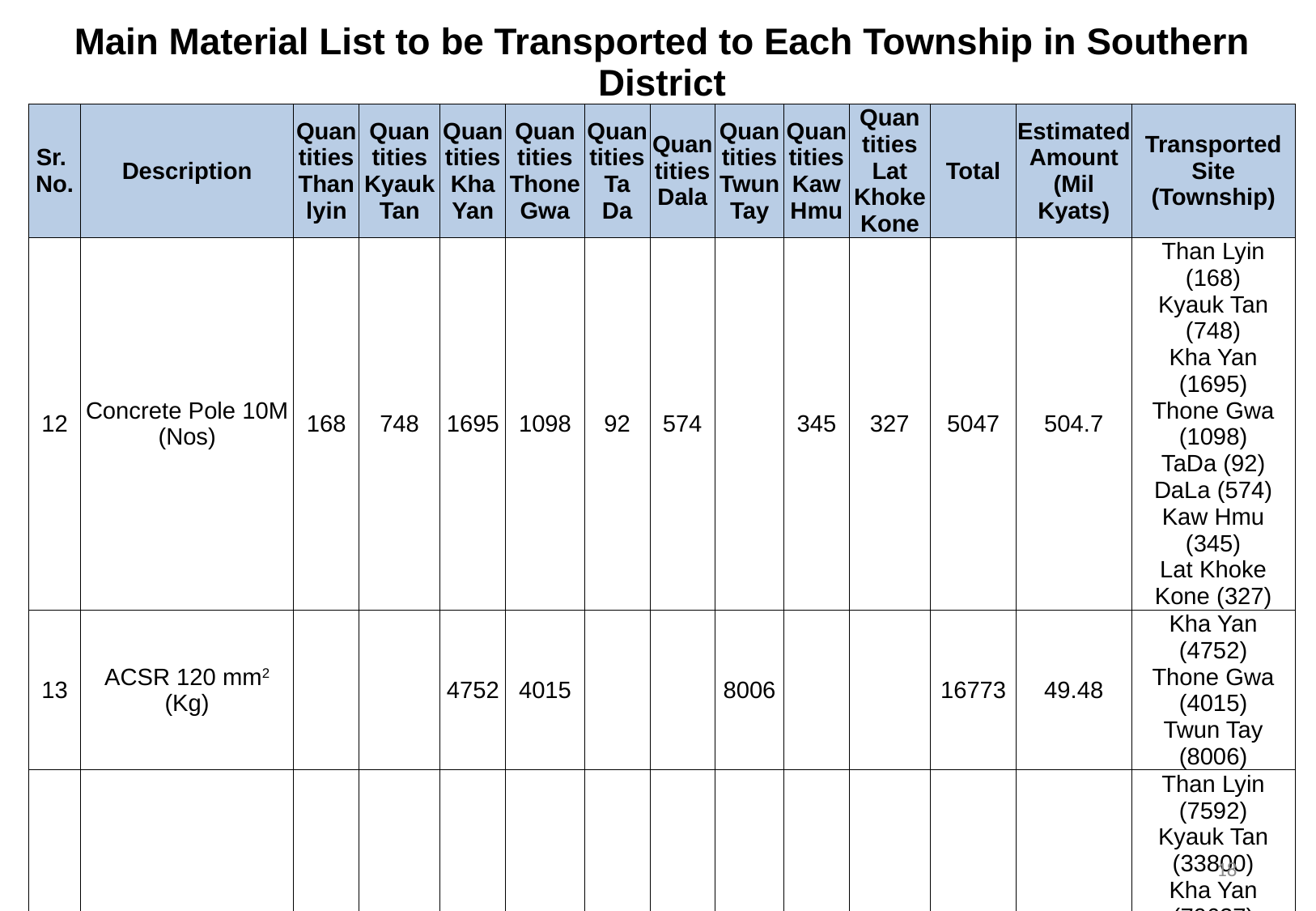

| Main Material List to be Transported to Each Township in Southern District |  |  |  |  |  |  |  |  |  |  |  |  |  |
| --- | --- | --- | --- | --- | --- | --- | --- | --- | --- | --- | --- | --- | --- |
| Sr. No. | Description | Quan tities Than lyin | Quan tities Kyauk Tan | Quan tities Kha Yan | Quan tities Thone Gwa | Quan tities Ta Da | Quan tities Dala | Quan tities Twun Tay | Quan tities Kaw Hmu | Quan tities Lat Khoke Kone | Total | Estimated Amount (Mil Kyats) | Transported Site (Township) |
| 12 | Concrete Pole 10M (Nos) | 168 | 748 | 1695 | 1098 | 92 | 574 |  | 345 | 327 | 5047 | 504.7 | Than Lyin (168) Kyauk Tan (748) Kha Yan (1695) Thone Gwa (1098) TaDa (92) DaLa (574) Kaw Hmu (345) Lat Khoke Kone (327) |
| 13 | ACSR 120 mm2 (Kg) |  |  | 4752 | 4015 |  |  | 8006 |  |  | 16773 | 49.48 | Kha Yan (4752) Thone Gwa (4015) Twun Tay (8006) |
| 14 | ACSR 95mm2 (Kg) | 7592 | 33800 | 70627 | 49276 | 4160 | 25834 |  | 15600 | 14768 | 221657 | 620.64 | Than Lyin (7592) Kyauk Tan (33800) Kha Yan (70627) Thone Gwa (49276) TaDa (4160) DaLa (25834) Kaw Hmu (15600) Lat Khoke Kone (14768) |
18